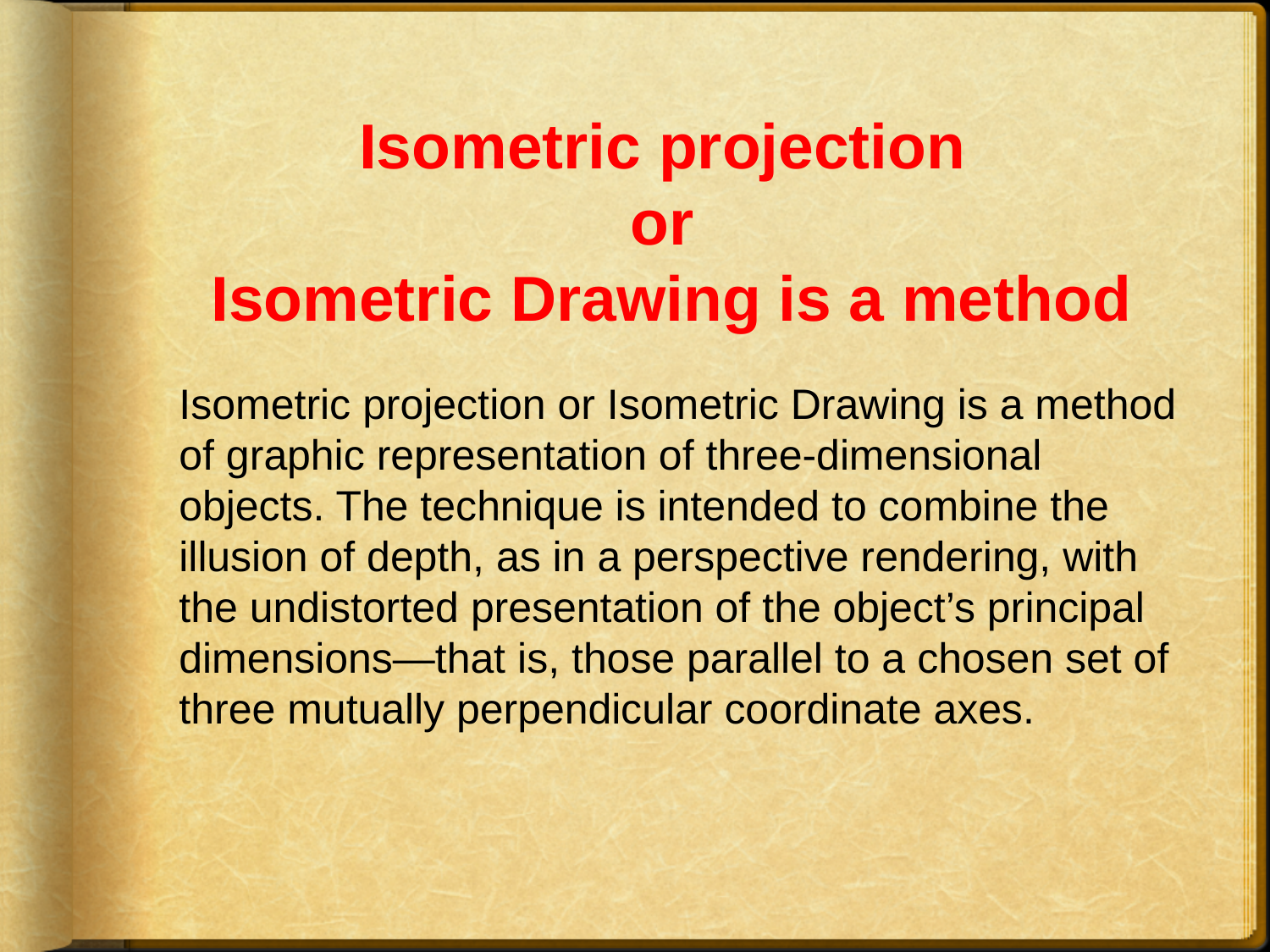

Isometric projection
or
Isometric Drawing is a method
Isometric projection or Isometric Drawing is a method of graphic representation of three-dimensional objects. The technique is intended to combine the illusion of depth, as in a perspective rendering, with the undistorted presentation of the object’s principal dimensions—that is, those parallel to a chosen set of three mutually perpendicular coordinate axes.